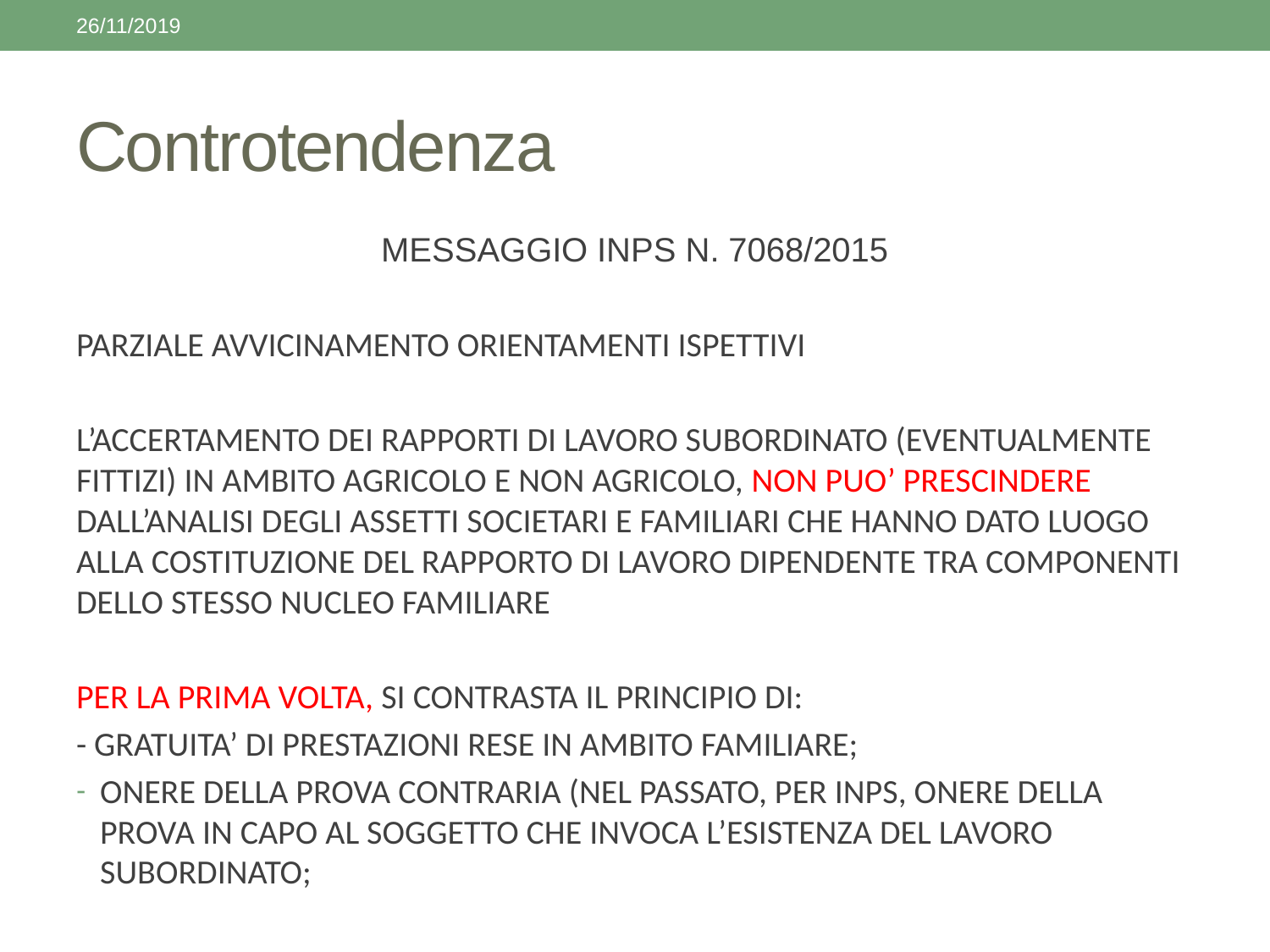

26/11/2019
# Controtendenza
MESSAGGIO INPS N. 7068/2015

PARZIALE AVVICINAMENTO ORIENTAMENTI ISPETTIVI

L’ACCERTAMENTO DEI RAPPORTI DI LAVORO SUBORDINATO (EVENTUALMENTE FITTIZI) IN AMBITO AGRICOLO E NON AGRICOLO, NON PUO’ PRESCINDERE DALL’ANALISI DEGLI ASSETTI SOCIETARI E FAMILIARI CHE HANNO DATO LUOGO ALLA COSTITUZIONE DEL RAPPORTO DI LAVORO DIPENDENTE TRA COMPONENTI DELLO STESSO NUCLEO FAMILIARE

PER LA PRIMA VOLTA, SI CONTRASTA IL PRINCIPIO DI:
- GRATUITA’ DI PRESTAZIONI RESE IN AMBITO FAMILIARE;
ONERE DELLA PROVA CONTRARIA (NEL PASSATO, PER INPS, ONERE DELLA PROVA IN CAPO AL SOGGETTO CHE INVOCA L’ESISTENZA DEL LAVORO SUBORDINATO;